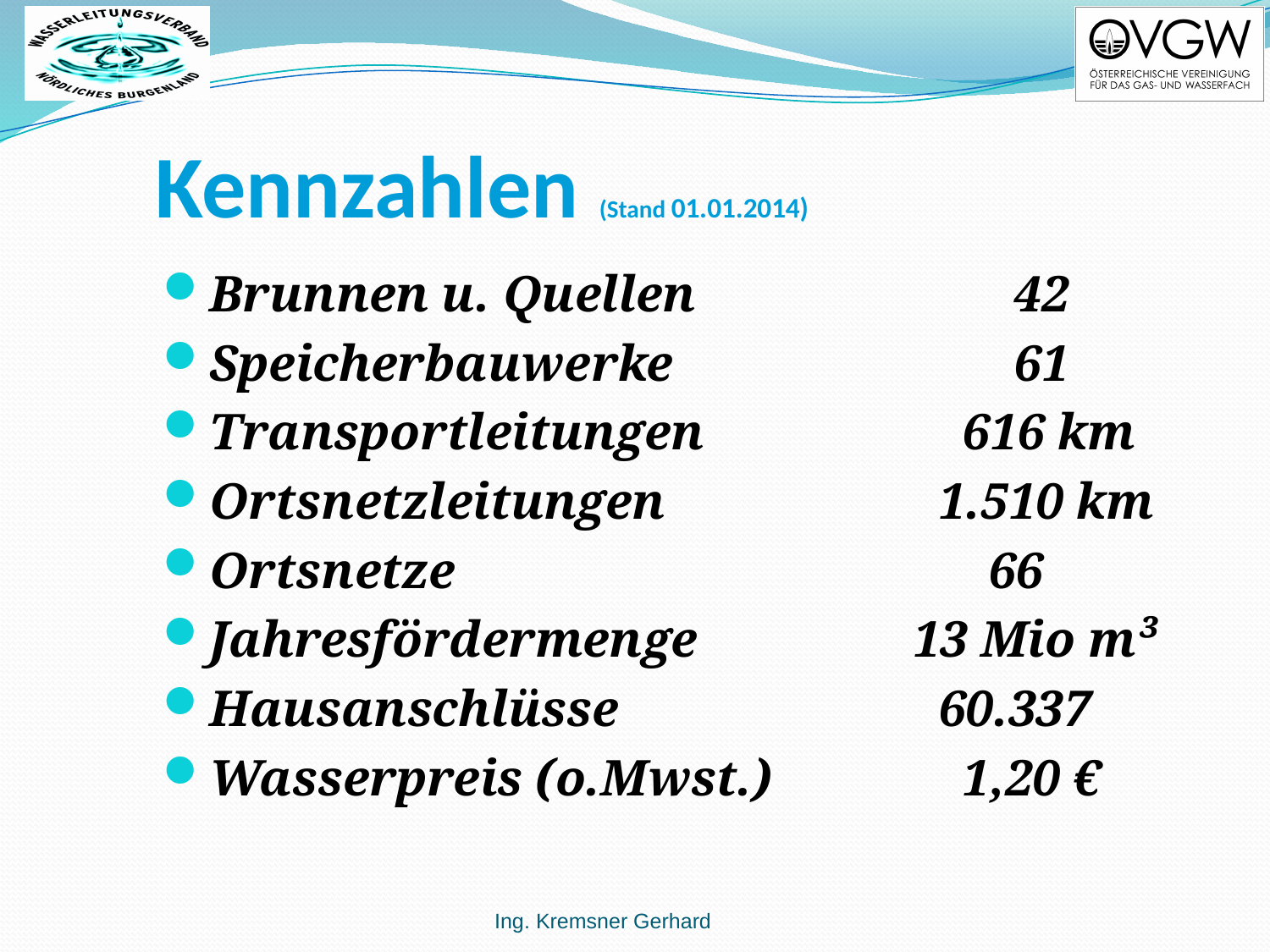

Kennzahlen (Stand 01.01.2014)
Brunnen u. Quellen			    42
Speicherbauwerke		   	    61
Transportleitungen		   	616 km
Ortsnetzleitungen		        1.510 km
Ortsnetze				  66
Jahresfördermenge    	      13 Mio m³
Hausanschlüsse		        60.337
Wasserpreis (o.Mwst.)	    	1,20 €
Ing. Kremsner Gerhard